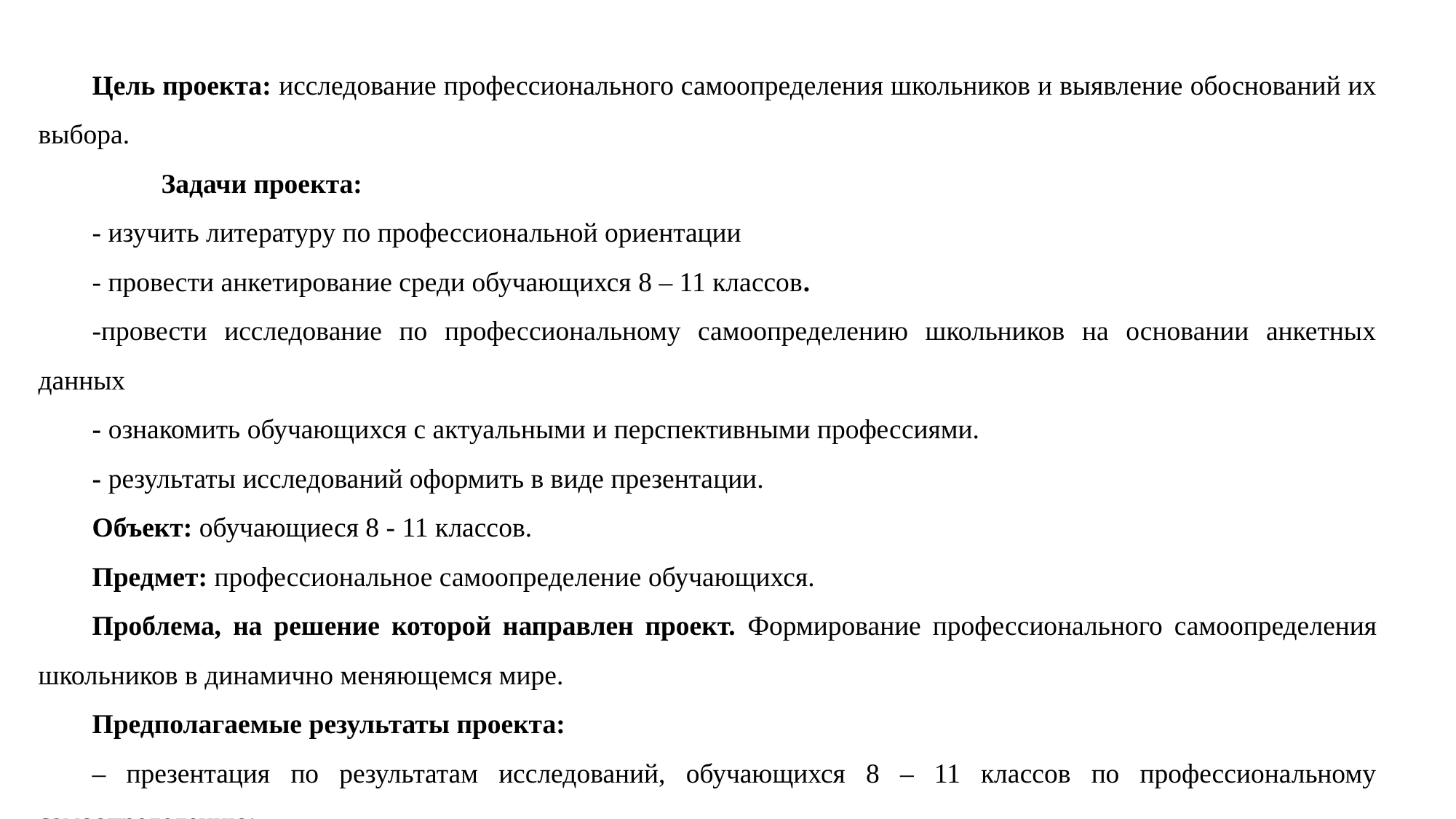

Цель проекта: исследование профессионального самоопределения школьников и выявление обоснований их выбора.
          Задачи проекта:
- изучить литературу по профессиональной ориентации
- провести анкетирование среди обучающихся 8 – 11 классов.
-провести исследование по профессиональному самоопределению школьников на основании анкетных данных
- ознакомить обучающихся с актуальными и перспективными профессиями.
- результаты исследований оформить в виде презентации.
Объект: обучающиеся 8 - 11 классов.
Предмет: профессиональное самоопределение обучающихся.
Проблема, на решение которой направлен проект. Формирование профессионального самоопределения школьников в динамично меняющемся мире.
Предполагаемые результаты проекта:
– презентация по результатам исследований, обучающихся 8 – 11 классов по профессиональному самоопределению;